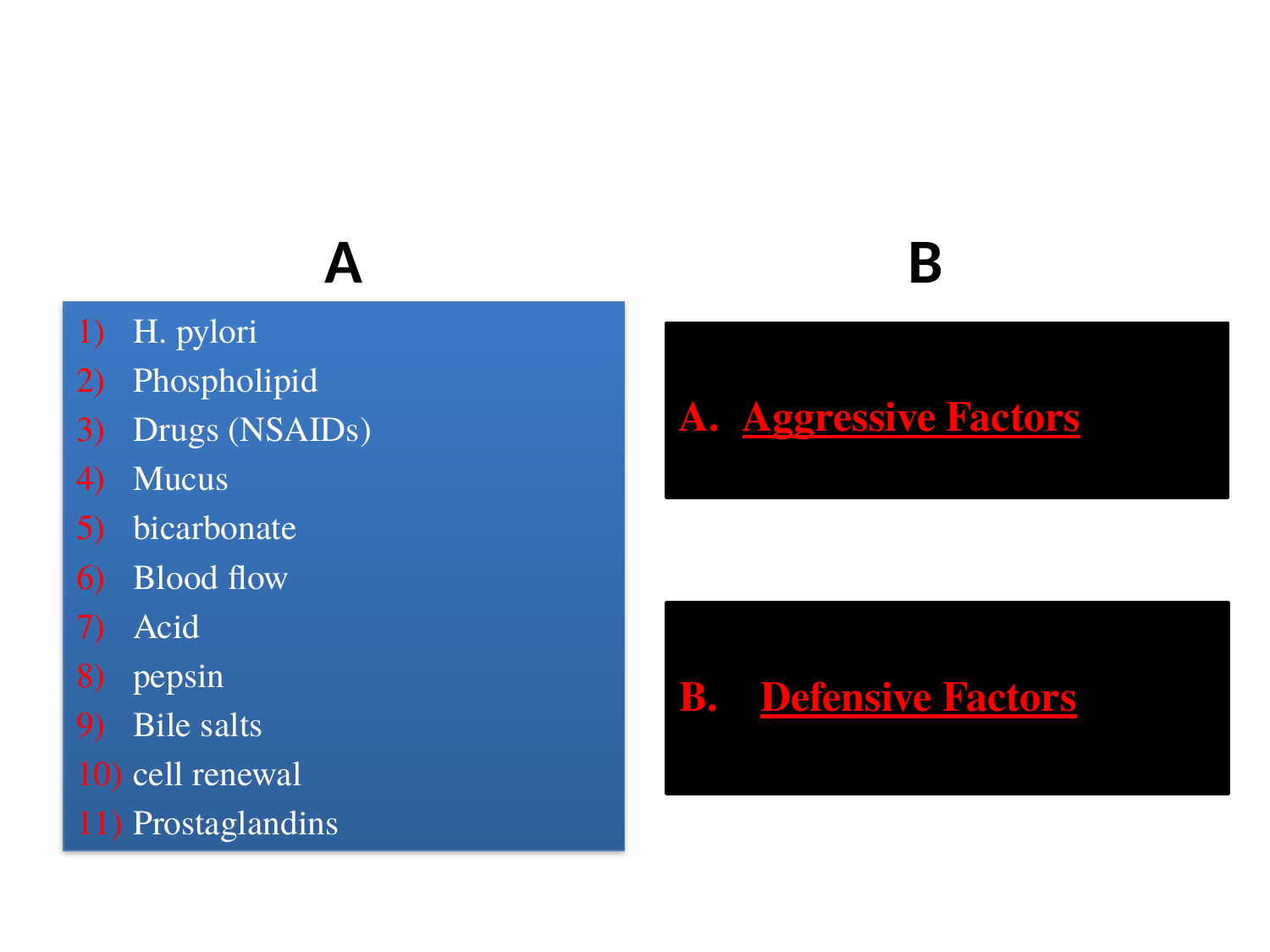

#
A
B
H. pylori
Phospholipid
Drugs (NSAIDs)
Mucus
bicarbonate
Blood flow
Acid
pepsin
Bile salts
cell renewal
Prostaglandins

Aggressive Factors

B.    Defensive Factors